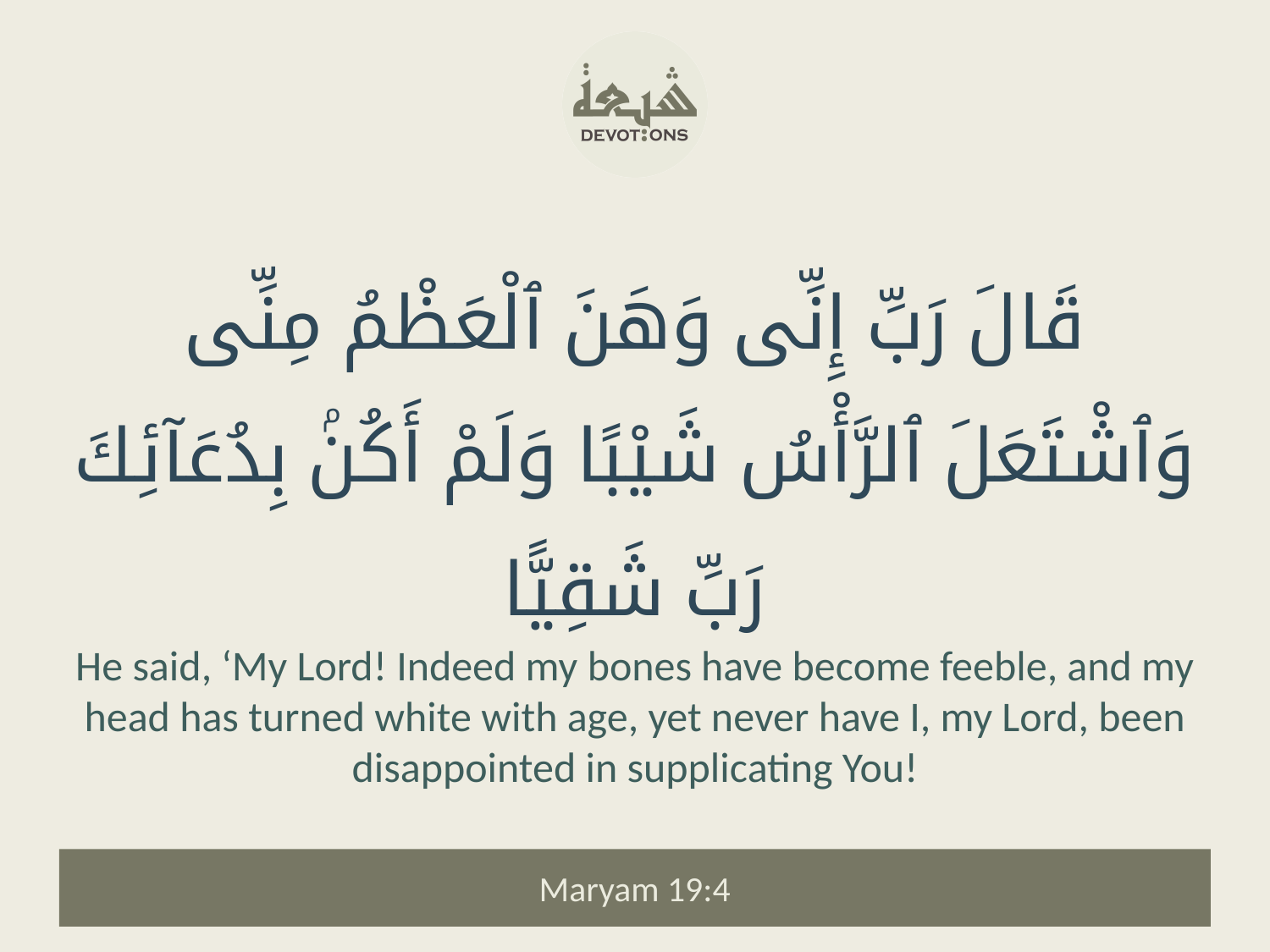

قَالَ رَبِّ إِنِّى وَهَنَ ٱلْعَظْمُ مِنِّى وَٱشْتَعَلَ ٱلرَّأْسُ شَيْبًا وَلَمْ أَكُنۢ بِدُعَآئِكَ رَبِّ شَقِيًّا
He said, ‘My Lord! Indeed my bones have become feeble, and my head has turned white with age, yet never have I, my Lord, been disappointed in supplicating You!
Maryam 19:4